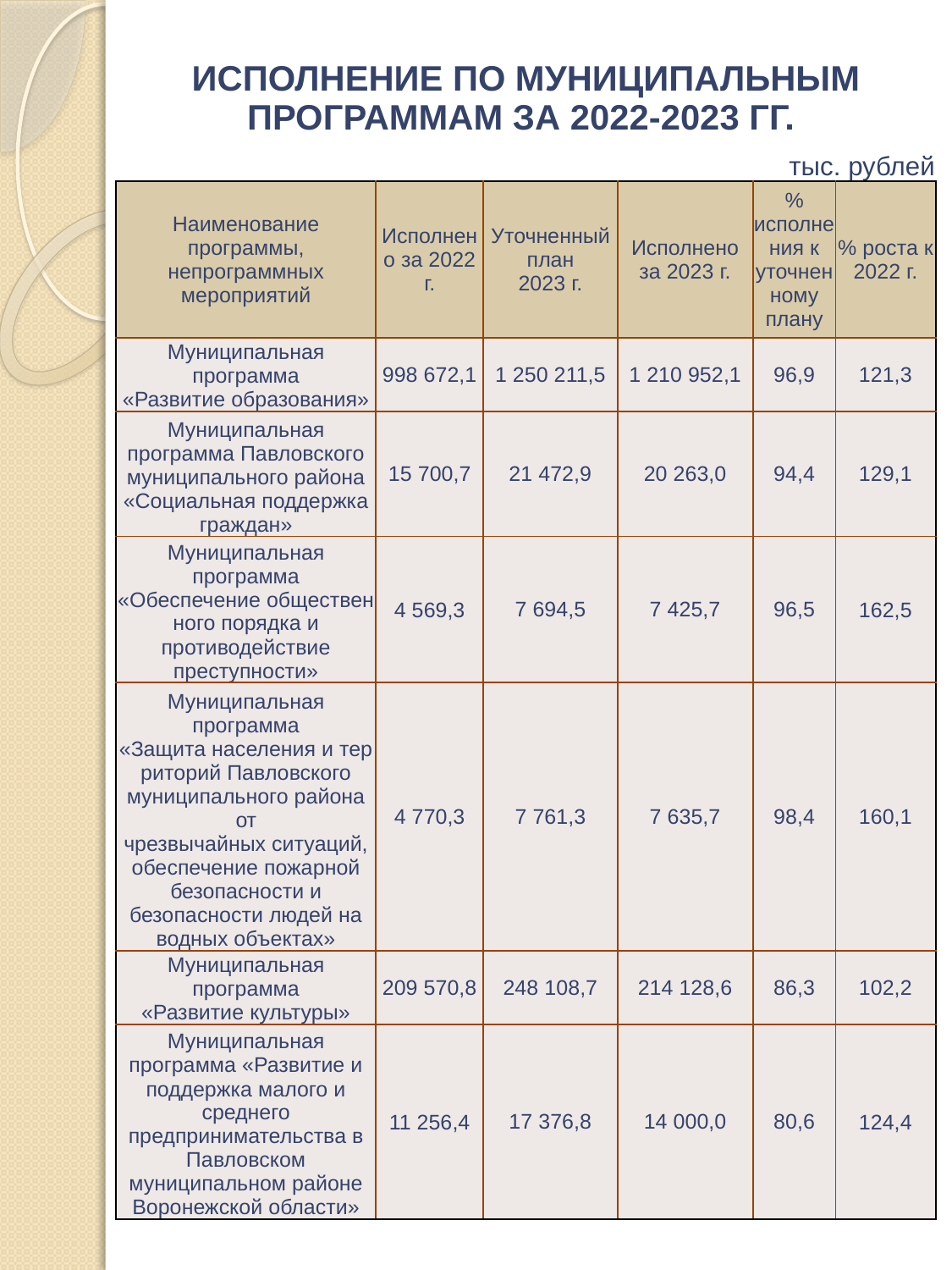

| ИСПОЛНЕНИЕ ПО МУНИЦИПАЛЬНЫМ ПРОГРАММАМ ЗА 2022-2023 ГГ. |  |  |  |  |  |
| --- | --- | --- | --- | --- | --- |
| тыс. рублей |  |  |  |  |  |
| Наименование программы, непрограммных мероприятий | Исполнено за 2022 г. | Уточненный план 2023 г. | Исполнено за 2023 г. | % исполнения к уточненному плану | % роста к 2022 г. |
| Муниципальная программа «Развитие образования» | 998 672,1 | 1 250 211,5 | 1 210 952,1 | 96,9 | 121,3 |
| Муниципальная программа Павловского муниципального района «Социальная поддержка граждан» | 15 700,7 | 21 472,9 | 20 263,0 | 94,4 | 129,1 |
| Муниципальная программа «Обеспечение общественного порядка и противодействие преступности» | 4 569,3 | 7 694,5 | 7 425,7 | 96,5 | 162,5 |
| Муниципальная программа «Защита населения и территорий Павловского муниципального района от чрезвычайных ситуаций, обеспечение пожарной безопасности и безопасности людей на водных объектах» | 4 770,3 | 7 761,3 | 7 635,7 | 98,4 | 160,1 |
| Муниципальная программа «Развитие культуры» | 209 570,8 | 248 108,7 | 214 128,6 | 86,3 | 102,2 |
| Муниципальная программа «Развитие и поддержка малого и среднего предпринимательства в Павловском муниципальном районе Воронежской области» | 11 256,4 | 17 376,8 | 14 000,0 | 80,6 | 124,4 |
|  |
| --- |